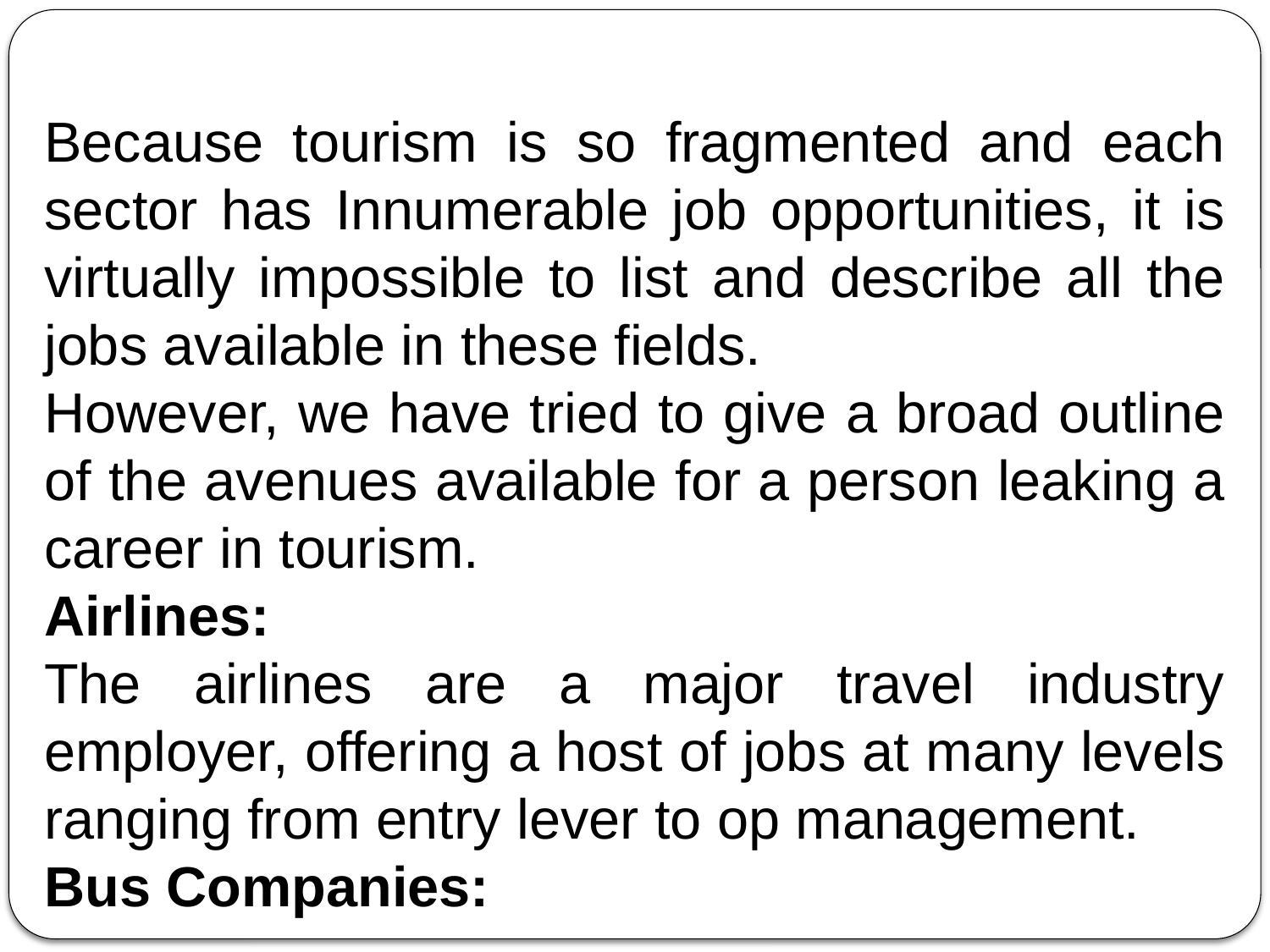

Because tourism is so fragmented and each sector has Innumerable job opportunities, it is virtually impossible to list and describe all the jobs available in these fields.
However, we have tried to give a broad outline of the avenues available for a person leaking a career in tourism.
Airlines:
The airlines are a major travel industry employer, offering a host of jobs at many levels ranging from entry lever to op management.
Bus Companies: